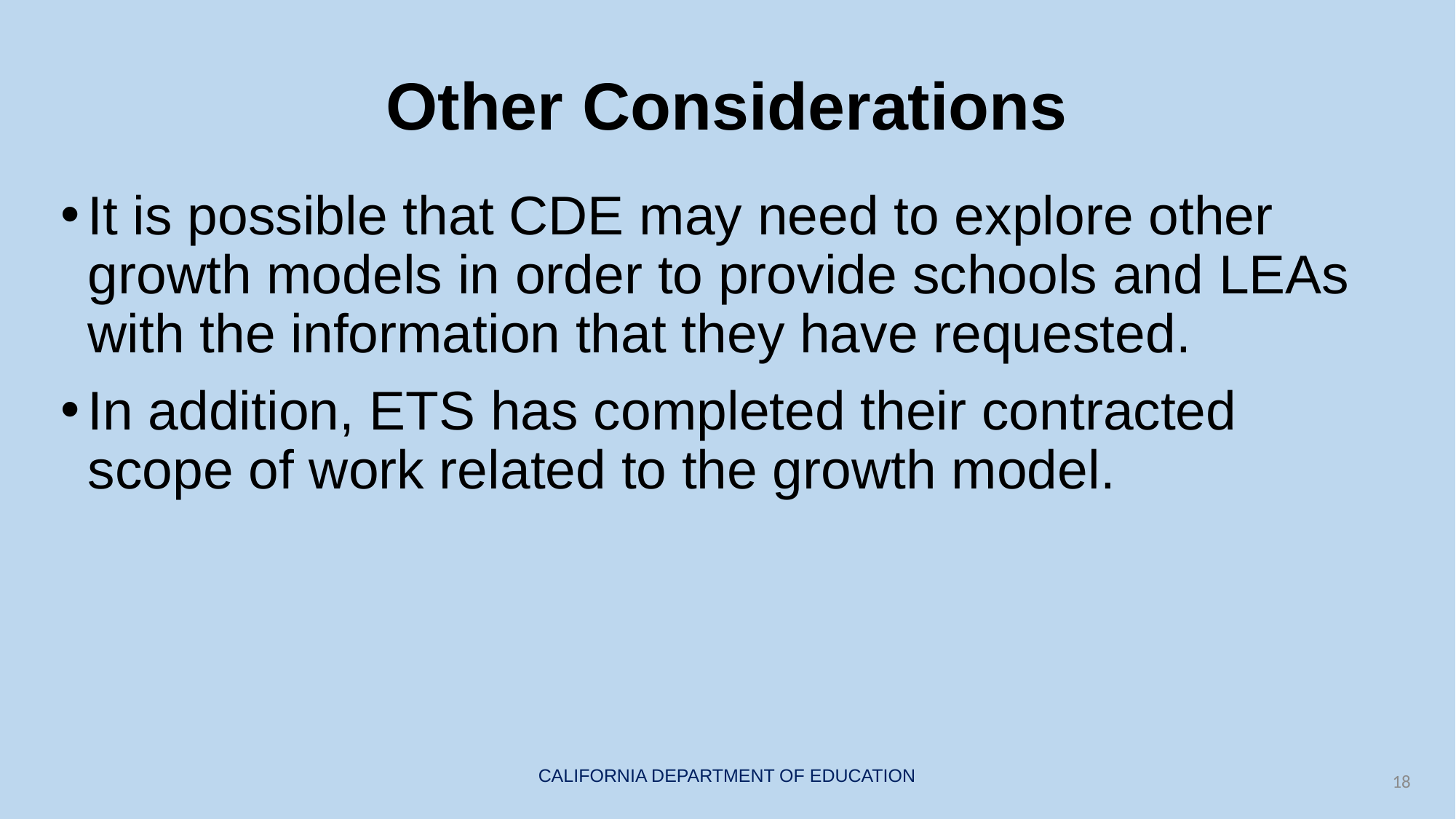

# Other Considerations
It is possible that CDE may need to explore other growth models in order to provide schools and LEAs with the information that they have requested.
In addition, ETS has completed their contracted scope of work related to the growth model.

18